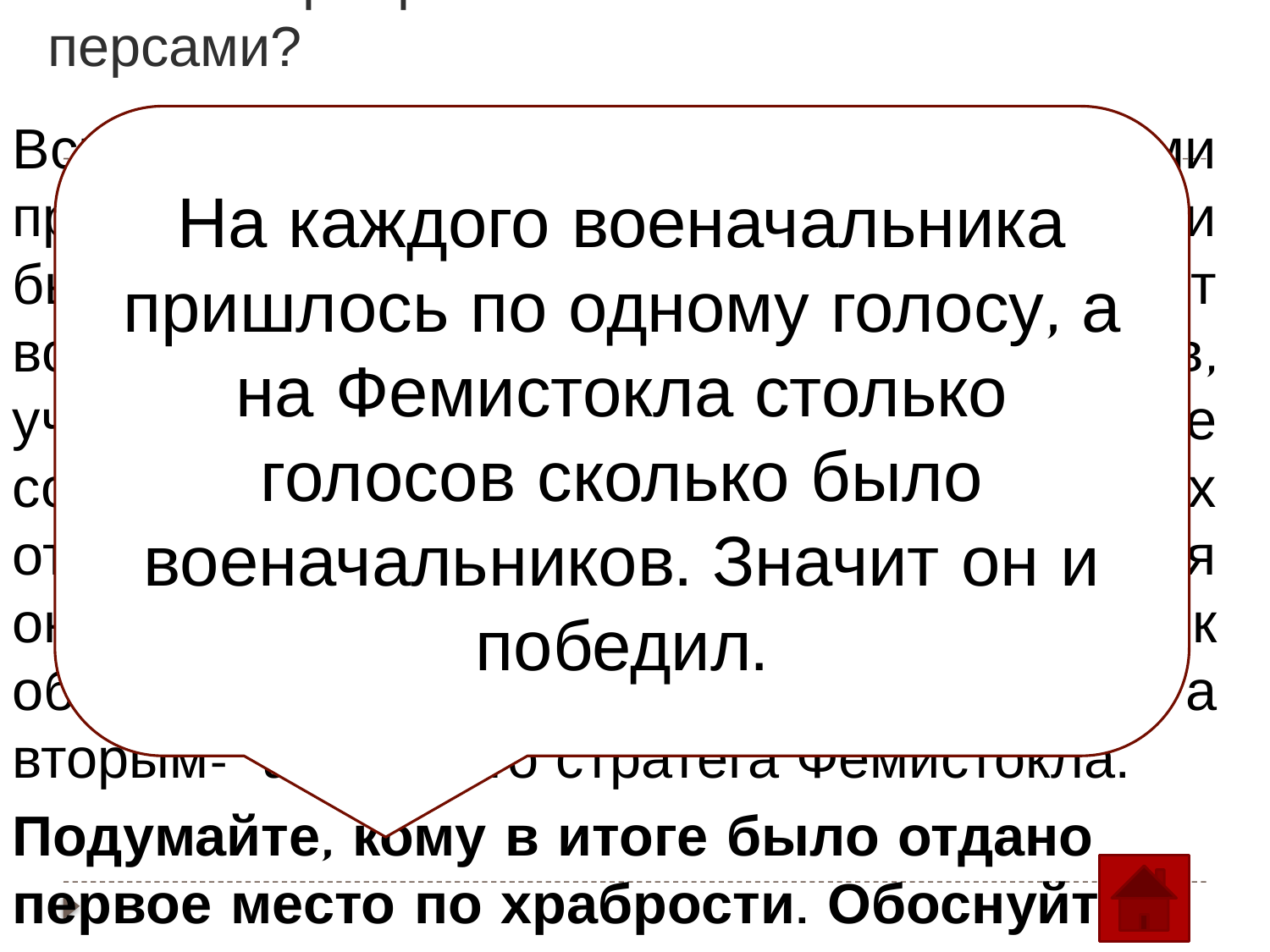

# Кто был храбрейшим в войнах с персами?
Вскоре после блестящих побед над персами при Саламине и при Платеях захватчики были изгнаны из Эллады. И вот военачальники греческих государств, участвовавших,  в освободительной войне собрались, чтобы определить кто из  них отличился более других. Но договориться они не смогли, каждый военачальник объявил первым по храбрости себя, а вторым-  афинского стратега Фемистокла.
Подумайте, кому в итоге было отдано первое место по храбрости. Обоснуйте ответ.
На каждого военачальника пришлось по одному голосу, а на Фемистокла столько голосов сколько было военачальников. Значит он и победил.